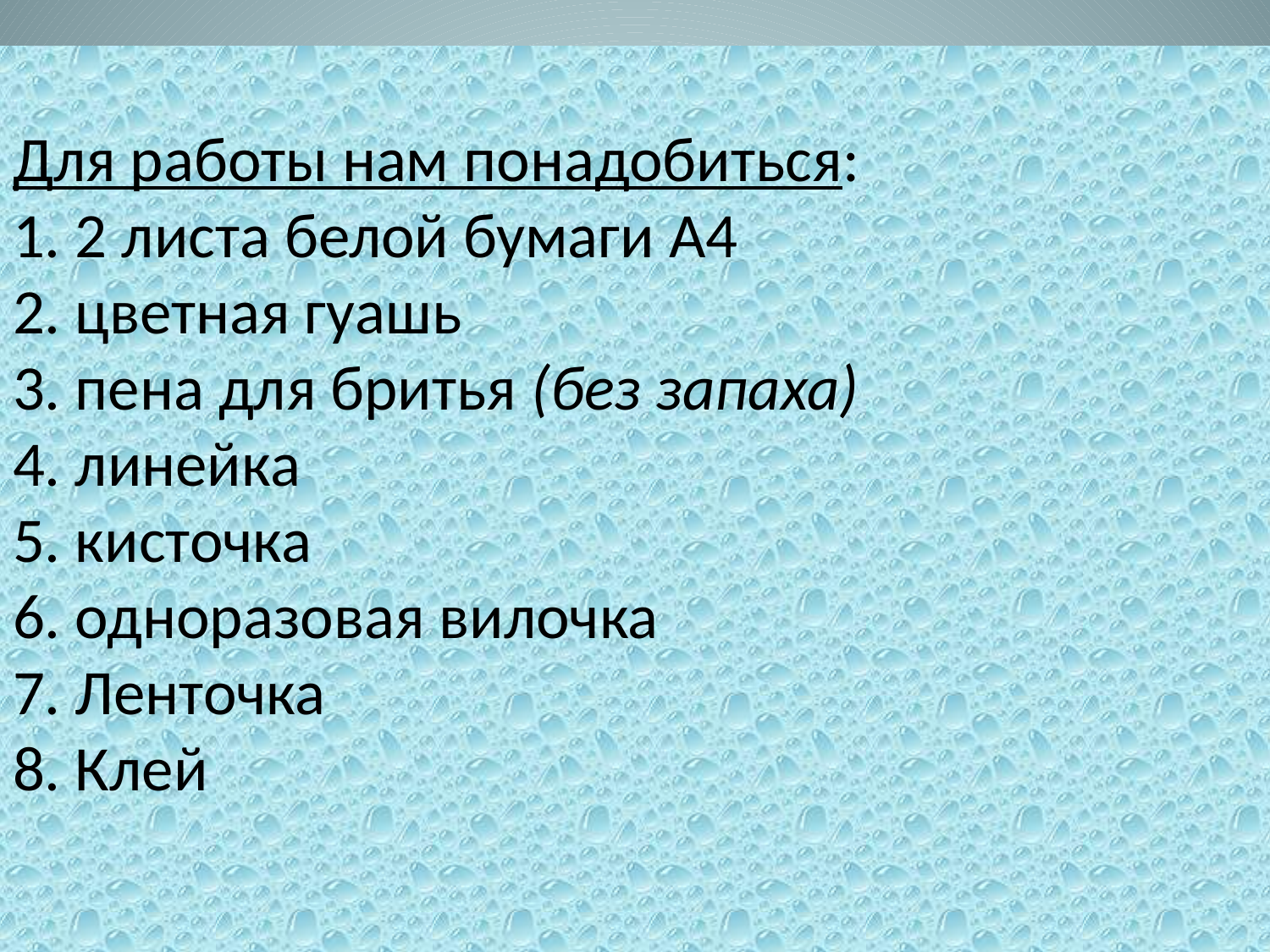

Для работы нам понадобиться:
1. 2 листа белой бумаги А4
2. цветная гуашь
3. пена для бритья (без запаха)
4. линейка
5. кисточка
6. одноразовая вилочка
7. Ленточка
8. Клей